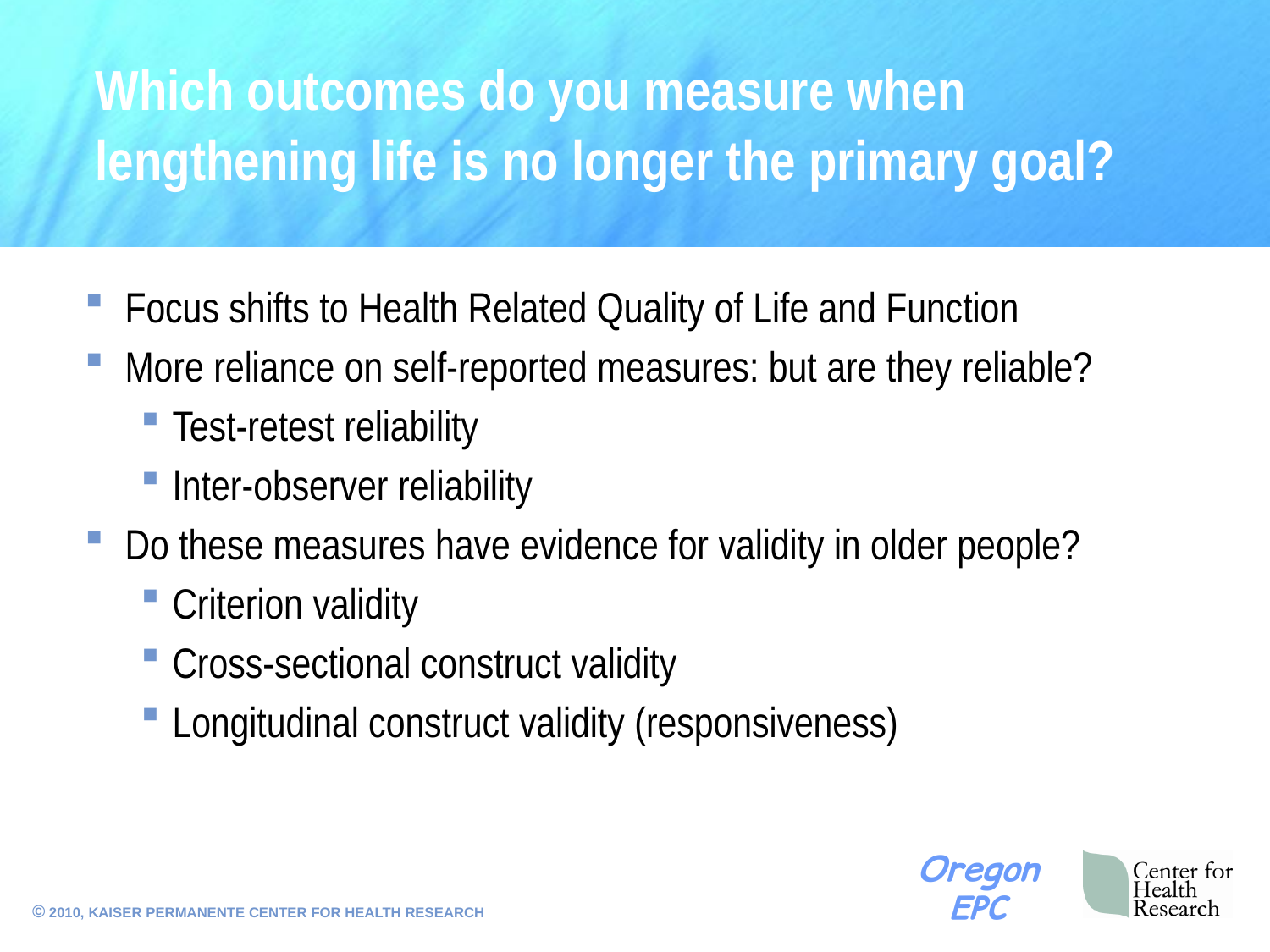

# Which outcomes do you measure when lengthening life is no longer the primary goal?
Focus shifts to Health Related Quality of Life and Function
More reliance on self-reported measures: but are they reliable?
Test-retest reliability
Inter-observer reliability
Do these measures have evidence for validity in older people?
Criterion validity
Cross-sectional construct validity
Longitudinal construct validity (responsiveness)
3